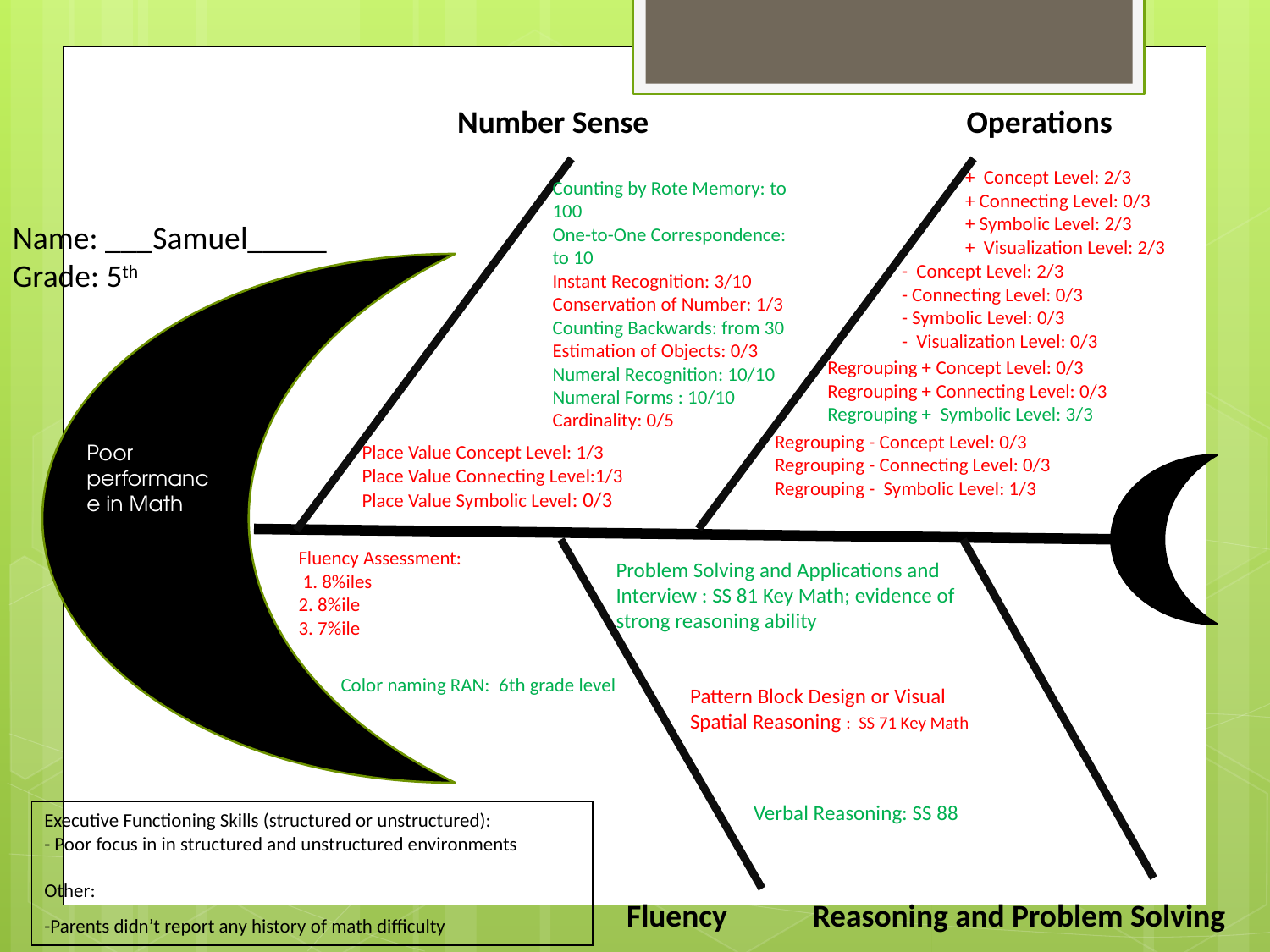

Number Sense
Operations

+  Concept Level: 2/3
+ Connecting Level: 0/3
+ Symbolic Level: 2/3
+  Visualization Level: 2/3
Counting by Rote Memory: to 100
One-to-One Correspondence: to 10
Instant Recognition: 3/10
Conservation of Number: 1/3
Counting Backwards: from 30
Estimation of Objects: 0/3
Numeral Recognition: 10/10
Numeral Forms : 10/10
Cardinality: 0/5
Name: ___Samuel_____
Grade: 5th
-  Concept Level: 2/3
- Connecting Level: 0/3
- Symbolic Level: 0/3
-  Visualization Level: 0/3

Regrouping + Concept Level: 0/3
Regrouping + Connecting Level: 0/3
Regrouping +  Symbolic Level: 3/3
Regrouping - Concept Level: 0/3
Regrouping - Connecting Level: 0/3
Regrouping -  Symbolic Level: 1/3
Poor performance in Math
Place Value Concept Level: 1/3
Place Value Connecting Level:1/3
Place Value Symbolic Level: 0/3

Fluency Assessment:
 1. 8%iles
2. 8%ile
3. 7%ile
Problem Solving and Applications and
Interview : SS 81 Key Math; evidence of
strong reasoning ability
Color naming RAN:  6th grade level
Pattern Block Design or Visual Spatial Reasoning :  SS 71 Key Math
Verbal Reasoning: SS 88
Executive Functioning Skills (structured or unstructured):
- Poor focus in in structured and unstructured environments

Other:
-Parents didn’t report any history of math difficulty
Fluency
Reasoning and Problem Solving